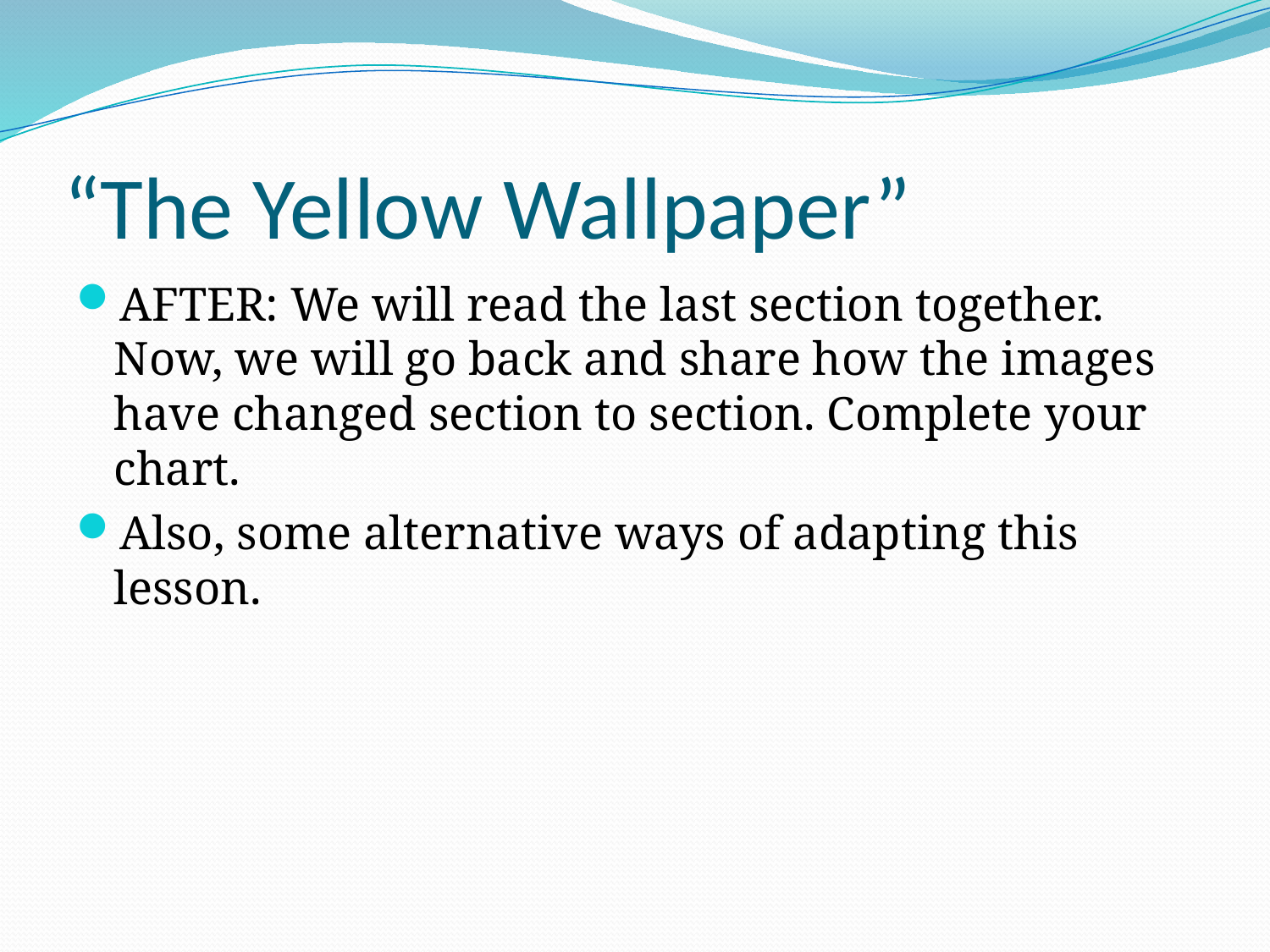

# “The Yellow Wallpaper”
AFTER: We will read the last section together. Now, we will go back and share how the images have changed section to section. Complete your chart.
Also, some alternative ways of adapting this lesson.